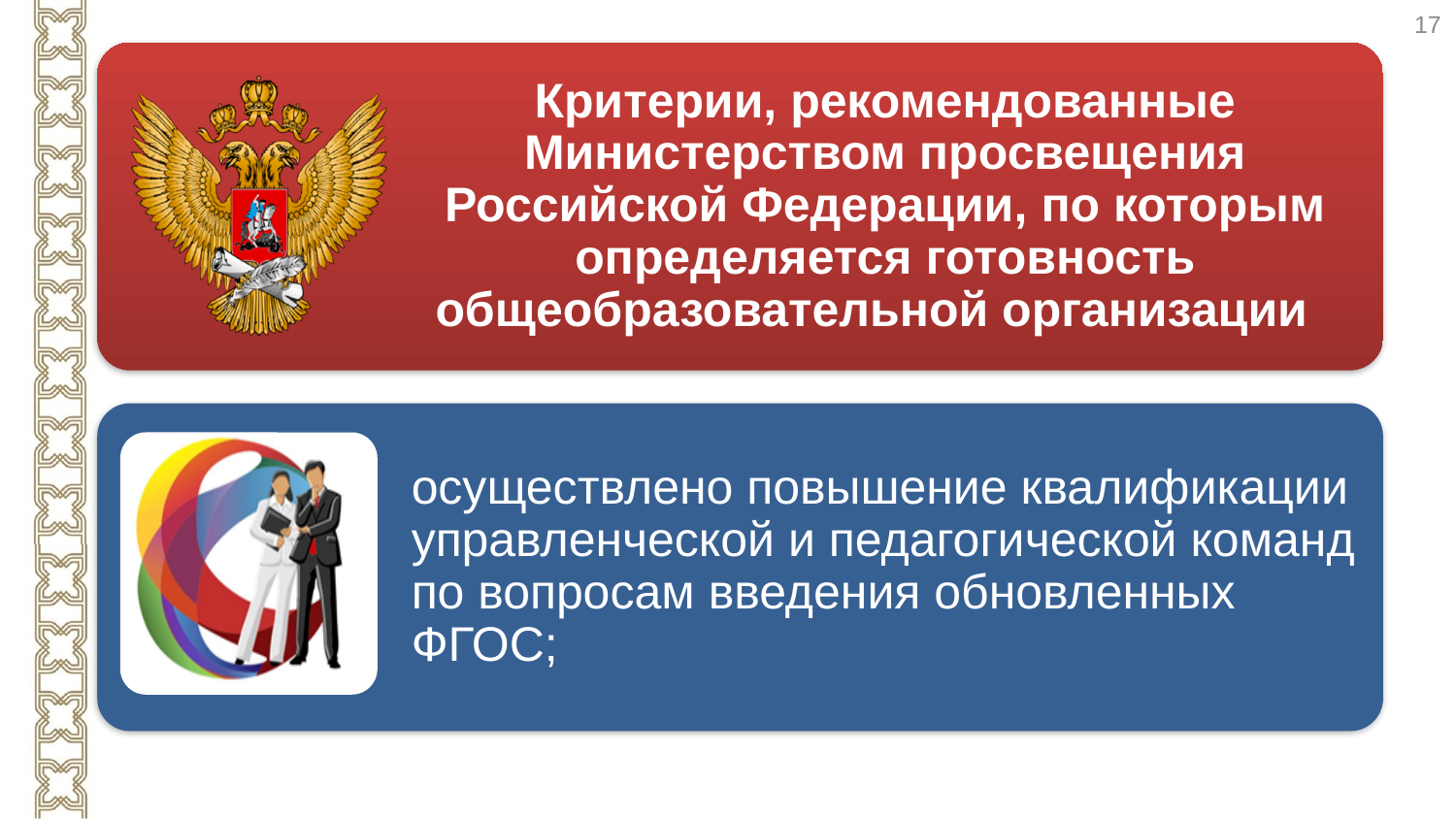

17
Критерии, рекомендованные Министерством просвещения Российской Федерации, по которым определяется готовность общеобразовательной организации
осуществлено повышение квалификации управленческой и педагогической команд по вопросам введения обновленных ФГОС;